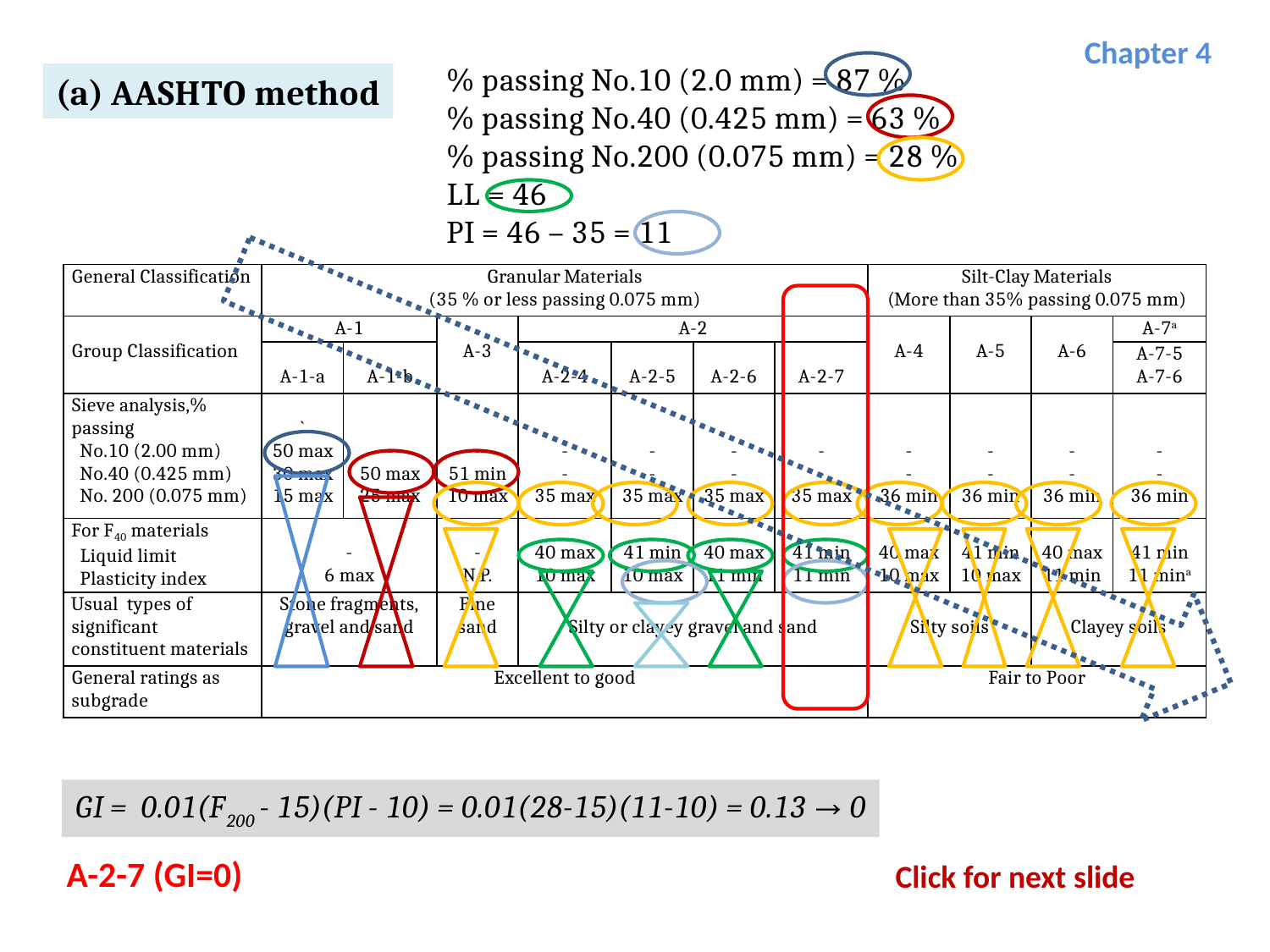

Chapter 4
% passing No.10 (2.0 mm) = 87 %
% passing No.40 (0.425 mm) = 63 %
% passing No.200 (0.075 mm) = 28 %
LL = 46
PI = 46 – 35 = 11

(a) AASHTO method

| General Classification | Granular Materials (35 % or less passing 0.075 mm) |  |  |  |  |  |  | Silt-Clay Materials (More than 35% passing 0.075 mm) |  |  |  |
| --- | --- | --- | --- | --- | --- | --- | --- | --- | --- | --- | --- |
| Group Classification | A-1 |  | A-3 | A-2 |  |  |  | A-4 | A-5 | A-6 | A-7a |
|  | A-1-a | A-1-b |  | A-2-4 | A-2-5 | A-2-6 | A-2-7 |  |  |  | A-7-5 A-7-6 |
| Sieve analysis,% passing No.10 (2.00 mm) No.40 (0.425 mm) No. 200 (0.075 mm) | ` 50 max 30 max 15 max | - 50 max 25 max | - 51 min 10 max | - - 35 max | - - 35 max | - - 35 max | - - 35 max | - - 36 min | - - 36 min | - - 36 min | - - 36 min |
| For F40 materials Liquid limit Plasticity index | - 6 max |  | - N.P. | 40 max 10 max | 41 min 10 max | 40 max 11 min | 41 min 11 min | 40 max 10 max | 41 min 10 max | 40 max 11 min | 41 min 11 mina |
| Usual types of significant constituent materials | Stone fragments, gravel and sand |  | Fine sand | Silty or clayey gravel and sand |  |  |  | Silty soils |  | Clayey soils |  |
| General ratings as subgrade | Excellent to good |  |  |  |  |  |  | Fair to Poor |  |  |  |

GI =  0.01(F200 - 15)(PI - 10) = 0.01(28-15)(11-10) = 0.13 → 0
A-2-7 (GI=0)
Click for next slide